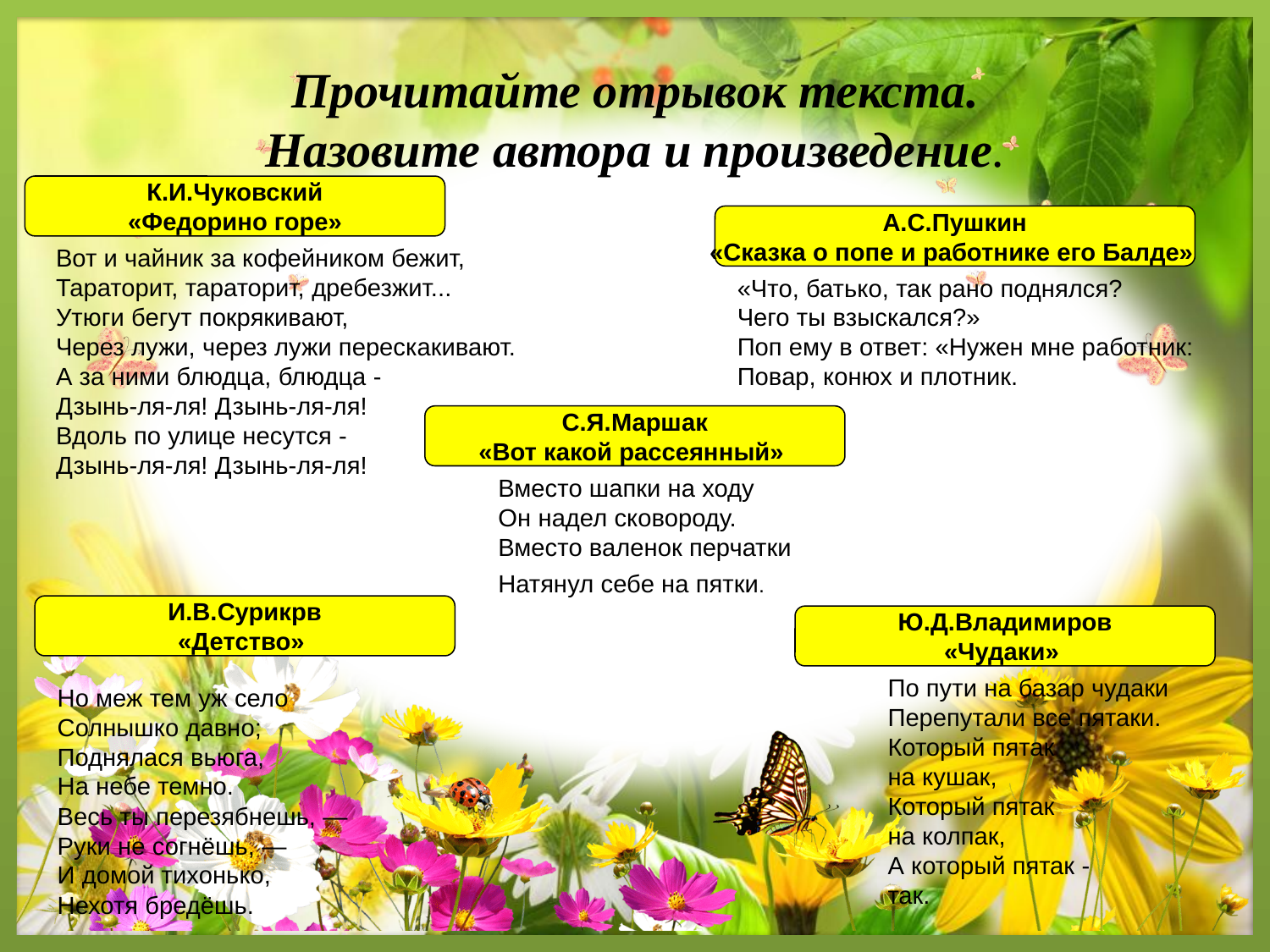

Прочитайте отрывок текста.
Назовите автора и произведение.
К.И.Чуковский
«Федорино горе»
А.С.Пушкин
«Сказка о попе и работнике его Балде»
Вот и чайник за кофейником бежит,
Тараторит, тараторит, дребезжит...
Утюги бегут покрякивают,
Через лужи, через лужи перескакивают.
А за ними блюдца, блюдца -
Дзынь-ля-ля! Дзынь-ля-ля!
Вдоль по улице несутся -
Дзынь-ля-ля! Дзынь-ля-ля!
«Что, батько, так рано поднялся?
Чего ты взыскался?»
Поп ему в ответ: «Нужен мне работник:
Повар, конюх и плотник.
С.Я.Маршак
«Вот какой рассеянный»
Вместо шапки на ходу
Он надел сковороду.
Вместо валенок перчатки
Натянул себе на пятки.
И.В.Сурикрв
«Детство»
Ю.Д.Владимиров
«Чудаки»
По пути на базар чудаки
Перепутали все пятаки.
Который пятак
на кушак,
Который пятак
на колпак,
А который пятак -
так.
Но меж тем уж село
Солнышко давно;
Поднялася вьюга,
На небе темно.
Весь ты перезябнешь, —
Руки не согнёшь, —
И домой тихонько,
Нехотя бредёшь.